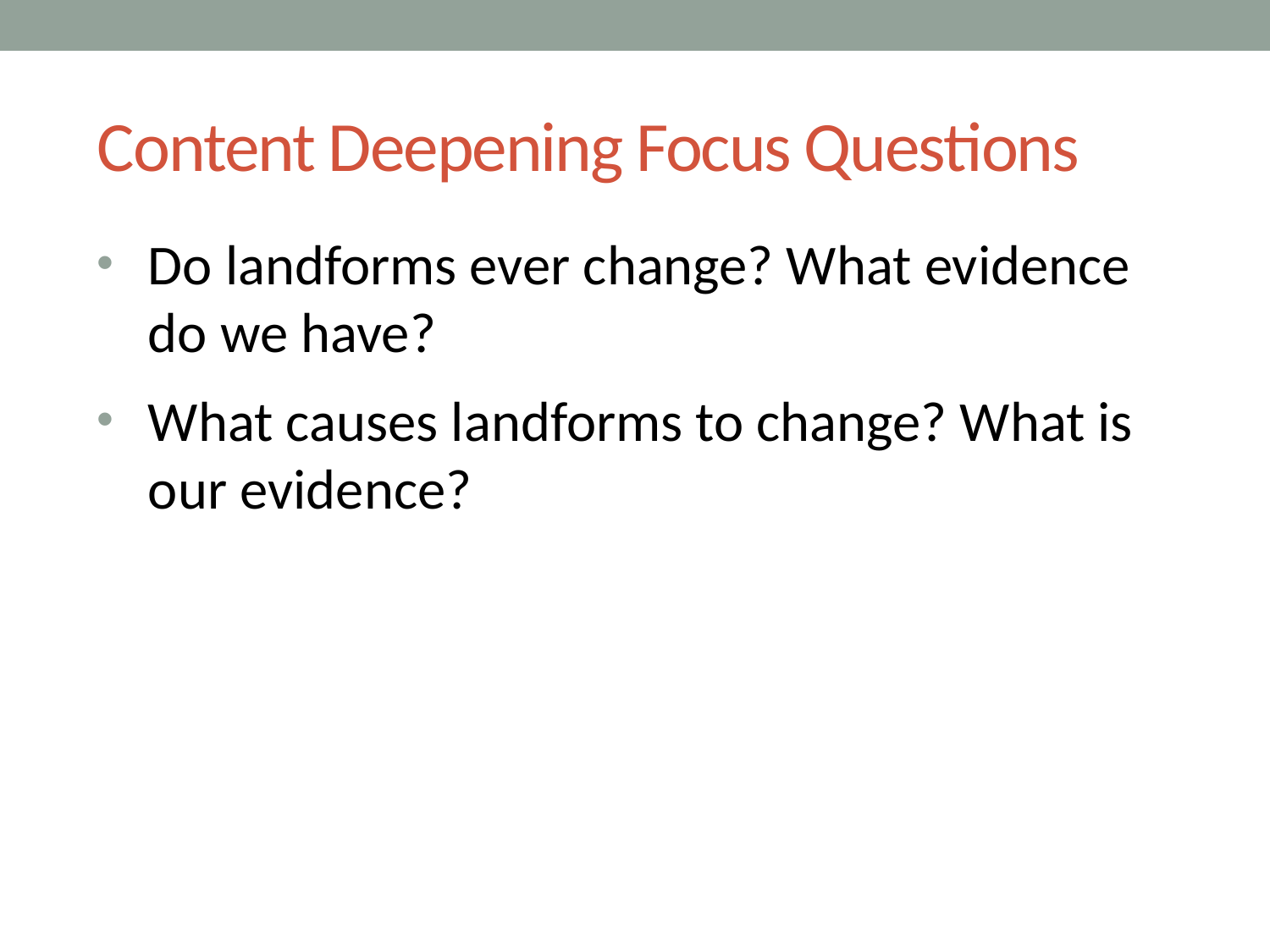

# Content Deepening Focus Questions
Do landforms ever change? What evidence do we have?
What causes landforms to change? What is our evidence?